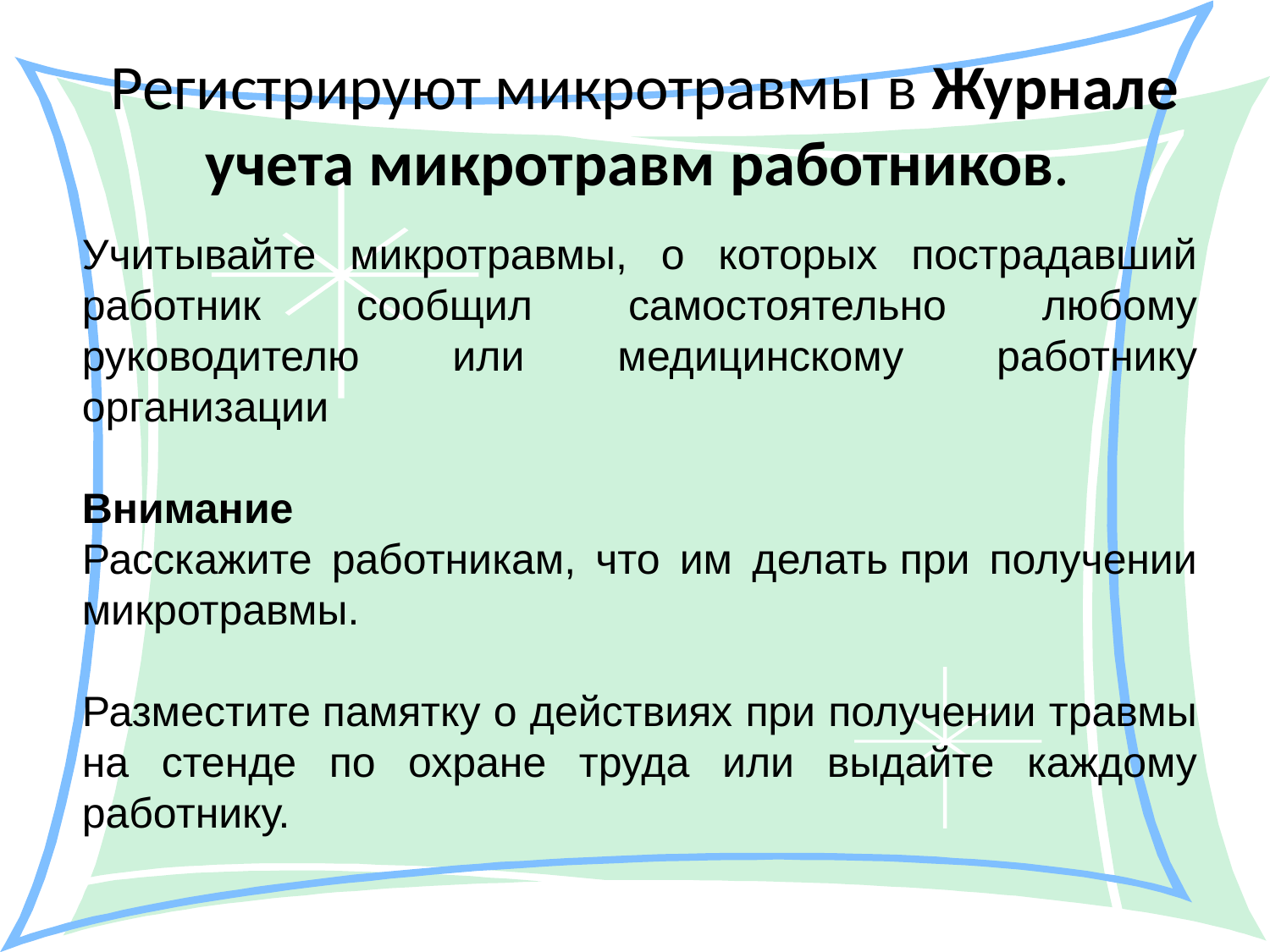

Регистрируют микротравмы в Журнале учета микротравм работников.
Учитывайте микротравмы, о которых пострадавший работник сообщил самостоятельно любому руководителю или медицинскому работнику организации

Внимание
Расскажите работникам, что им делать при получении микротравмы.

Разместите памятку о действиях при получении травмы на стенде по охране труда или выдайте каждому работнику.